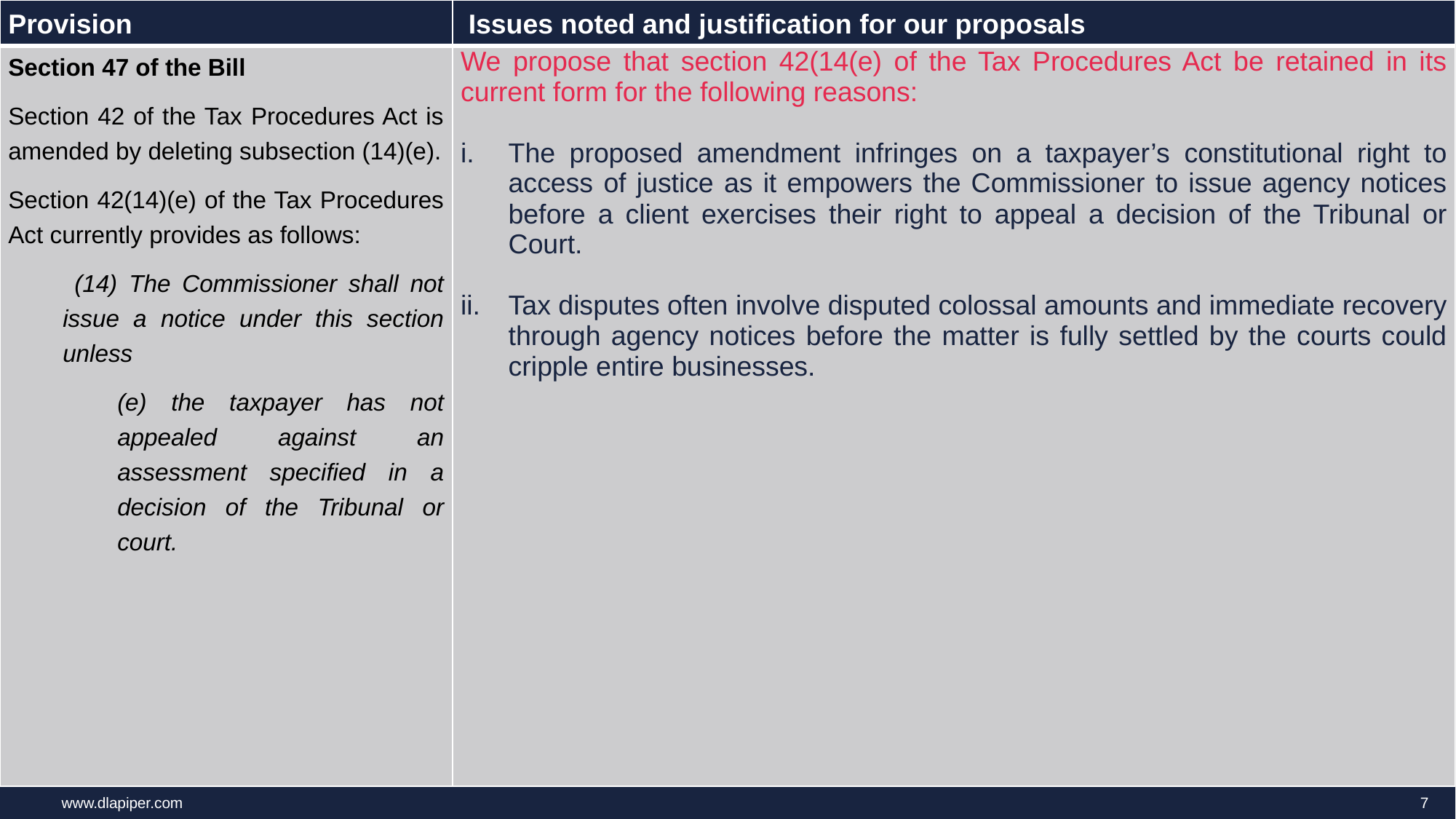

| Provision | Issues noted and justification for our proposals |
| --- | --- |
| Section 47 of the Bill Section 42 of the Tax Procedures Act is amended by deleting subsection (14)(e). Section 42(14)(e) of the Tax Procedures Act currently provides as follows: (14) The Commissioner shall not issue a notice under this section unless (e) the taxpayer has not appealed against an assessment specified in a decision of the Tribunal or court. | We propose that section 42(14(e) of the Tax Procedures Act be retained in its current form for the following reasons: The proposed amendment infringes on a taxpayer’s constitutional right to access of justice as it empowers the Commissioner to issue agency notices before a client exercises their right to appeal a decision of the Tribunal or Court. Tax disputes often involve disputed colossal amounts and immediate recovery through agency notices before the matter is fully settled by the courts could cripple entire businesses. |
7